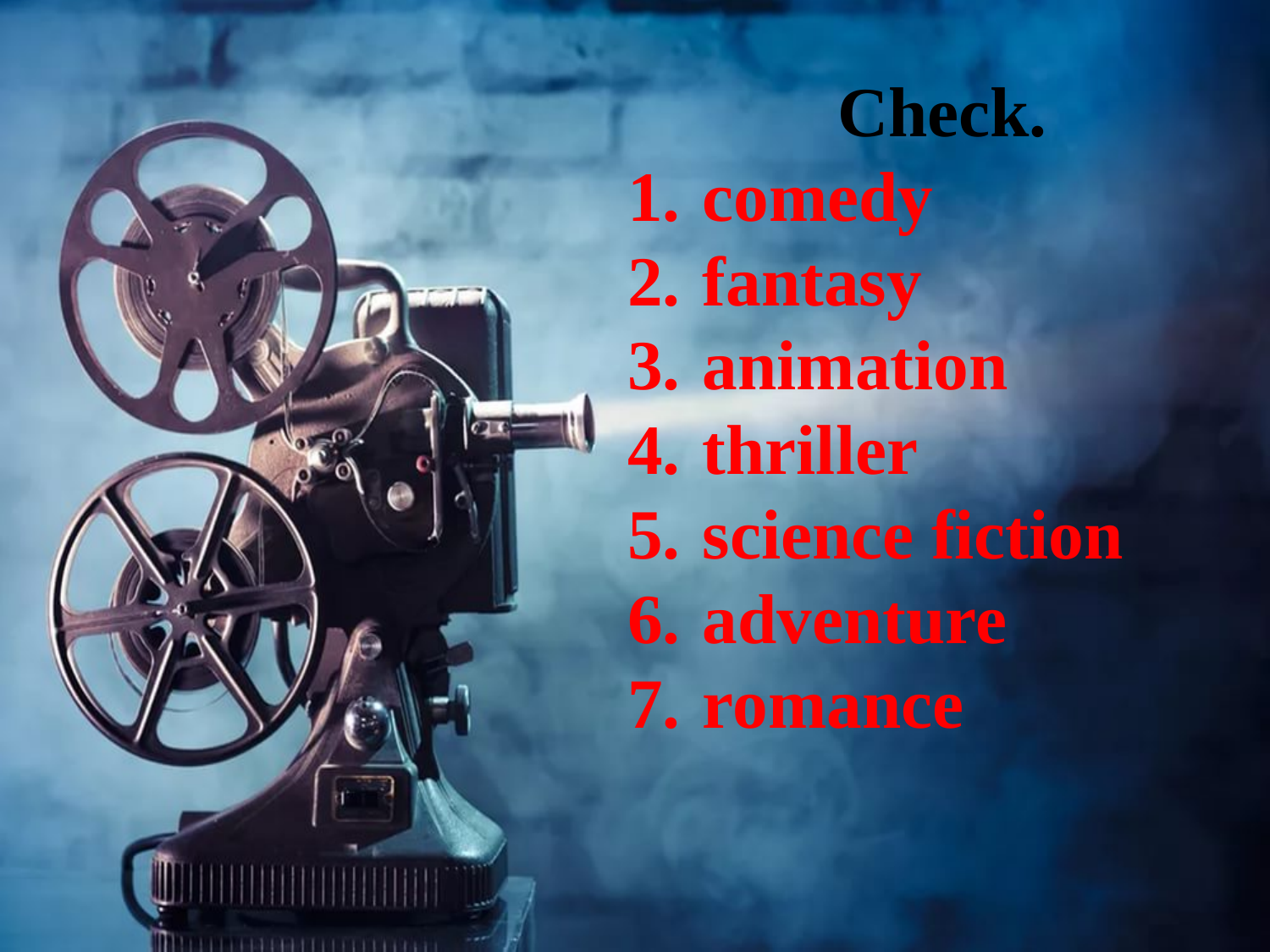

Check.
comedy
fantasy
animation
thriller
science fiction
adventure
romance